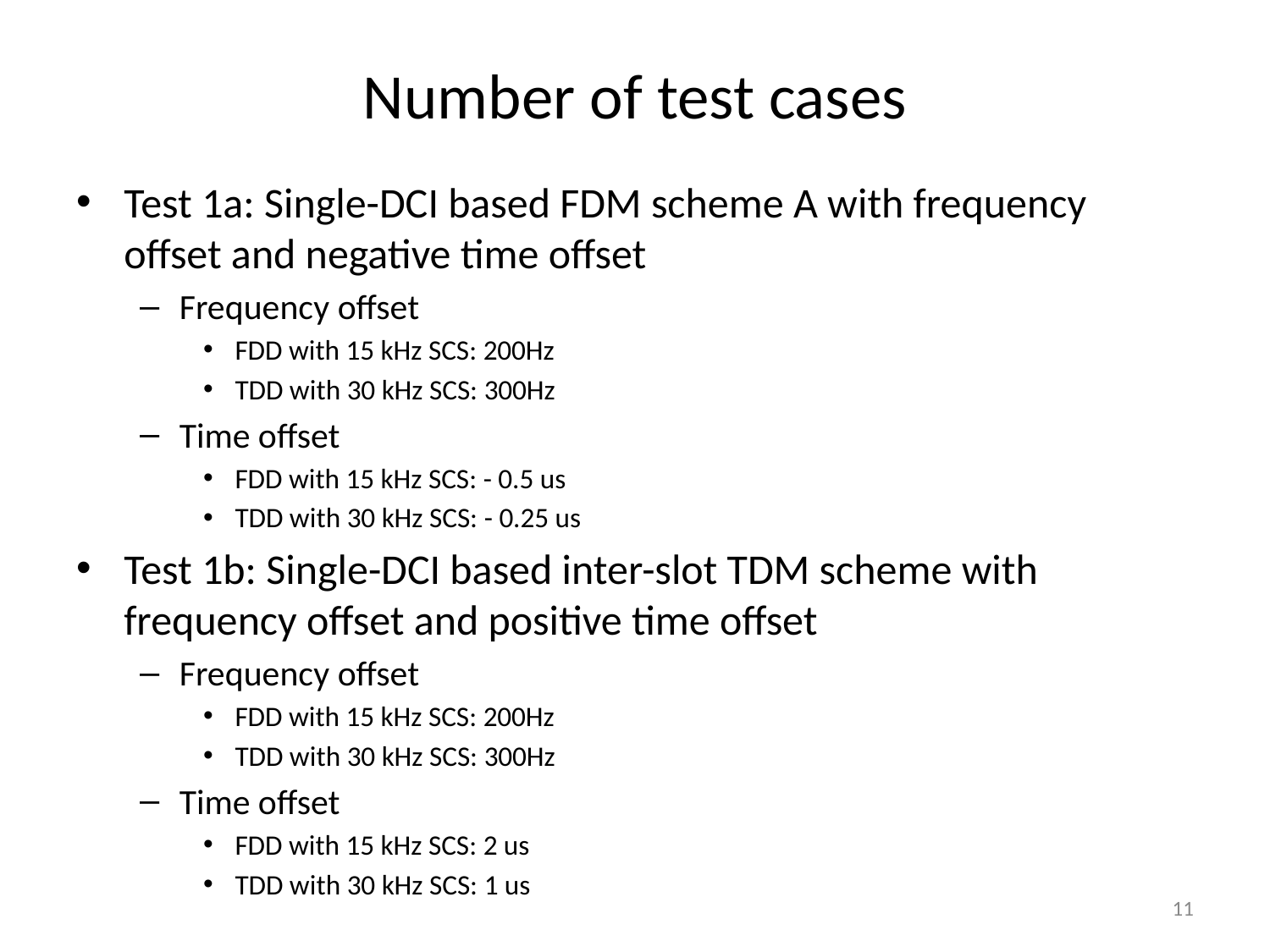

# Number of test cases
Test 1a: Single-DCI based FDM scheme A with frequency offset and negative time offset
Frequency offset
FDD with 15 kHz SCS: 200Hz
TDD with 30 kHz SCS: 300Hz
Time offset
FDD with 15 kHz SCS: - 0.5 us
TDD with 30 kHz SCS: - 0.25 us
Test 1b: Single-DCI based inter-slot TDM scheme with frequency offset and positive time offset
Frequency offset
FDD with 15 kHz SCS: 200Hz
TDD with 30 kHz SCS: 300Hz
Time offset
FDD with 15 kHz SCS: 2 us
TDD with 30 kHz SCS: 1 us
11